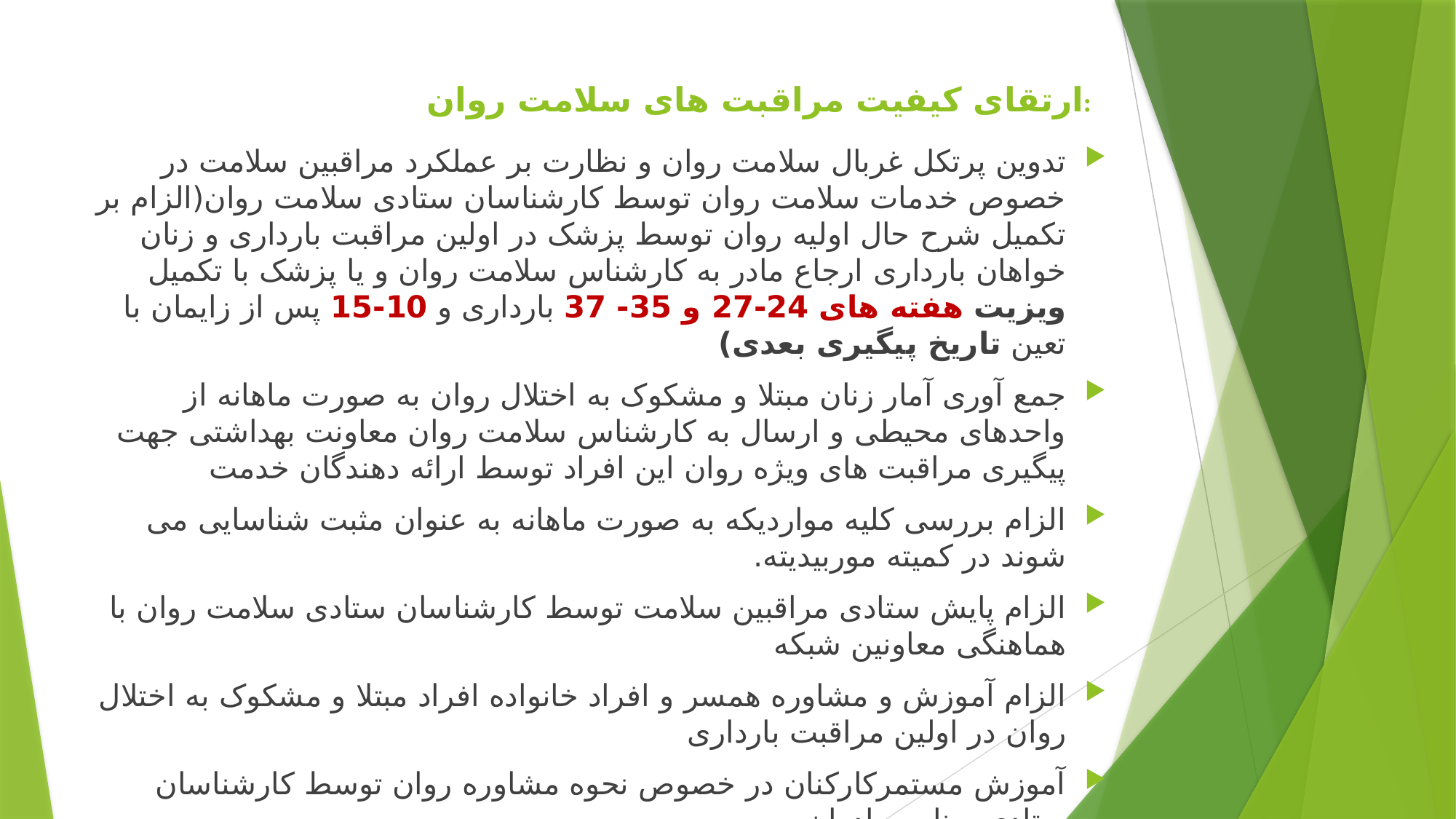

# ارتقای کیفیت مراقبت های سلامت روان:
تدوین پرتکل غربال سلامت روان و نظارت بر عملکرد مراقبین سلامت در خصوص خدمات سلامت روان توسط کارشناسان ستادی سلامت روان(الزام بر تکمیل شرح حال اولیه روان توسط پزشک در اولین مراقبت بارداری و زنان خواهان بارداری ارجاع مادر به کارشناس سلامت روان و یا پزشک با تکمیل ویزیت هفته های 24-27 و 35- 37 بارداری و 10-15 پس از زایمان با تعین تاریخ پیگیری بعدی)
جمع آوری آمار زنان مبتلا و مشکوک به اختلال روان به صورت ماهانه از واحدهای محیطی و ارسال به کارشناس سلامت روان معاونت بهداشتی جهت پیگیری مراقبت های ویژه روان این افراد توسط ارائه دهندگان خدمت
الزام بررسی کلیه مواردیکه به صورت ماهانه به عنوان مثبت شناسایی می شوند در کمیته موربیدیته.
الزام پایش ستادی مراقبین سلامت توسط کارشناسان ستادی سلامت روان با هماهنگی معاونین شبکه
الزام آموزش و مشاوره همسر و افراد خانواده افراد مبتلا و مشکوک به اختلال روان در اولین مراقبت بارداری
آموزش مستمرکارکنان در خصوص نحوه مشاوره روان توسط کارشناسان ستادی برنامه مادران